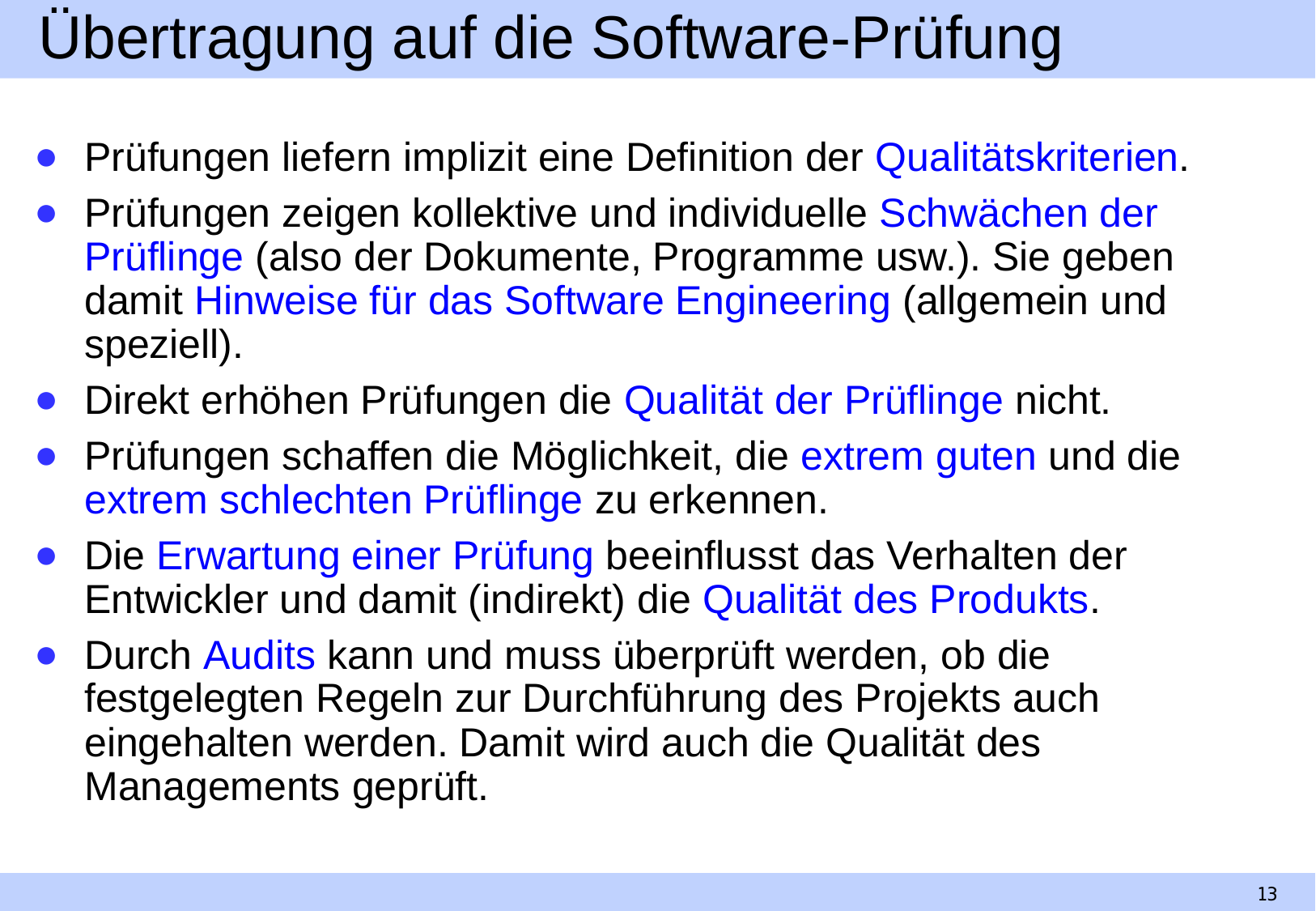

# Übertragung auf die Software-Prüfung
Prüfungen liefern implizit eine Definition der Qualitätskriterien.
Prüfungen zeigen kollektive und individuelle Schwächen der Prüflinge (also der Dokumente, Programme usw.). Sie geben damit Hinweise für das Software Engineering (allgemein und speziell).
Direkt erhöhen Prüfungen die Qualität der Prüflinge nicht.
Prüfungen schaffen die Möglichkeit, die extrem guten und die extrem schlechten Prüflinge zu erkennen.
Die Erwartung einer Prüfung beeinflusst das Verhalten der Entwickler und damit (indirekt) die Qualität des Produkts.
Durch Audits kann und muss überprüft werden, ob die festgelegten Regeln zur Durchführung des Projekts auch eingehalten werden. Damit wird auch die Qualität des Managements geprüft.

13